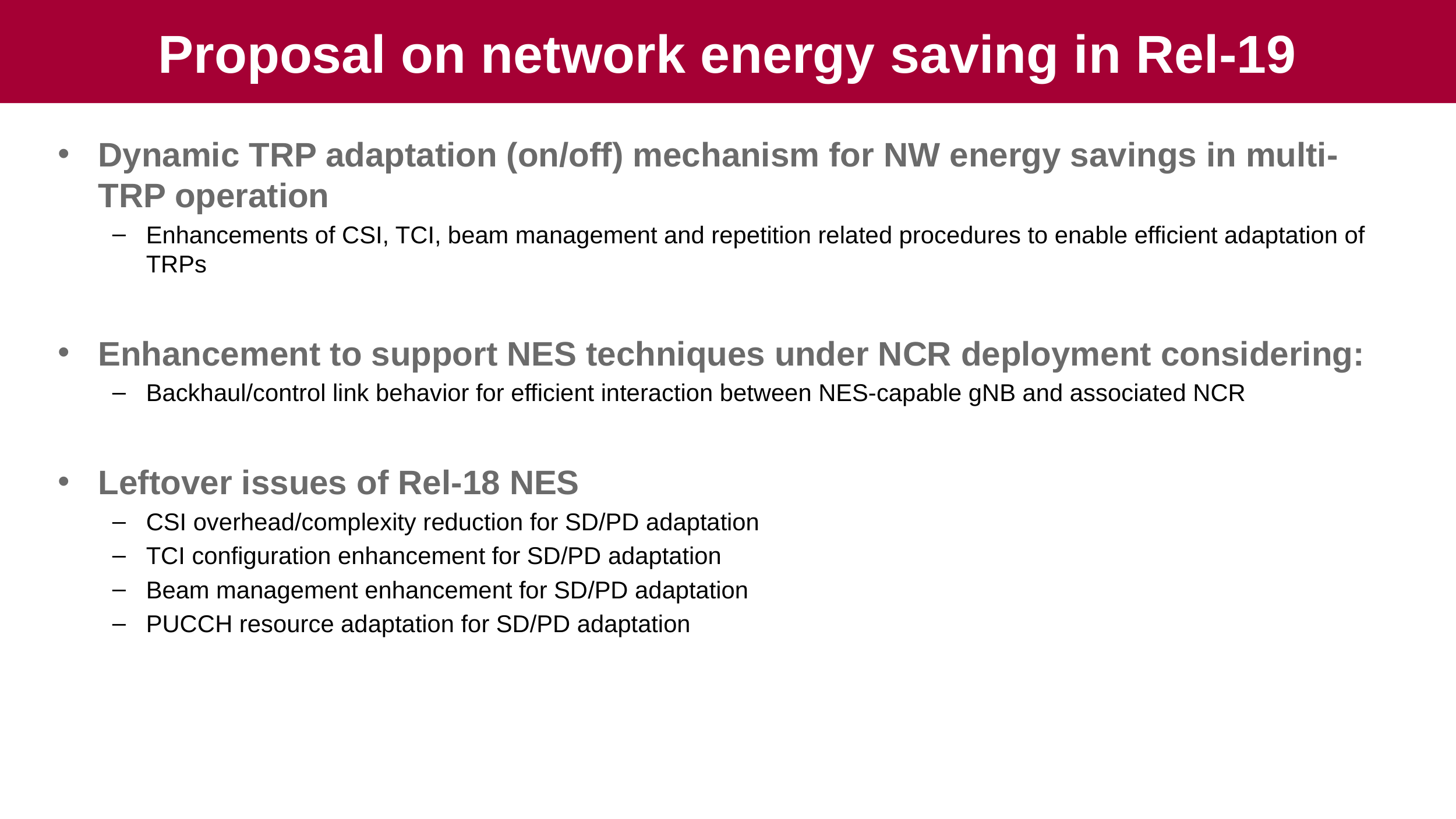

# Proposal on network energy saving in Rel-19
Dynamic TRP adaptation (on/off) mechanism for NW energy savings in multi-TRP operation
Enhancements of CSI, TCI, beam management and repetition related procedures to enable efficient adaptation of TRPs

Enhancement to support NES techniques under NCR deployment considering:
Backhaul/control link behavior for efficient interaction between NES-capable gNB and associated NCR

Leftover issues of Rel-18 NES
CSI overhead/complexity reduction for SD/PD adaptation
TCI configuration enhancement for SD/PD adaptation
Beam management enhancement for SD/PD adaptation
PUCCH resource adaptation for SD/PD adaptation